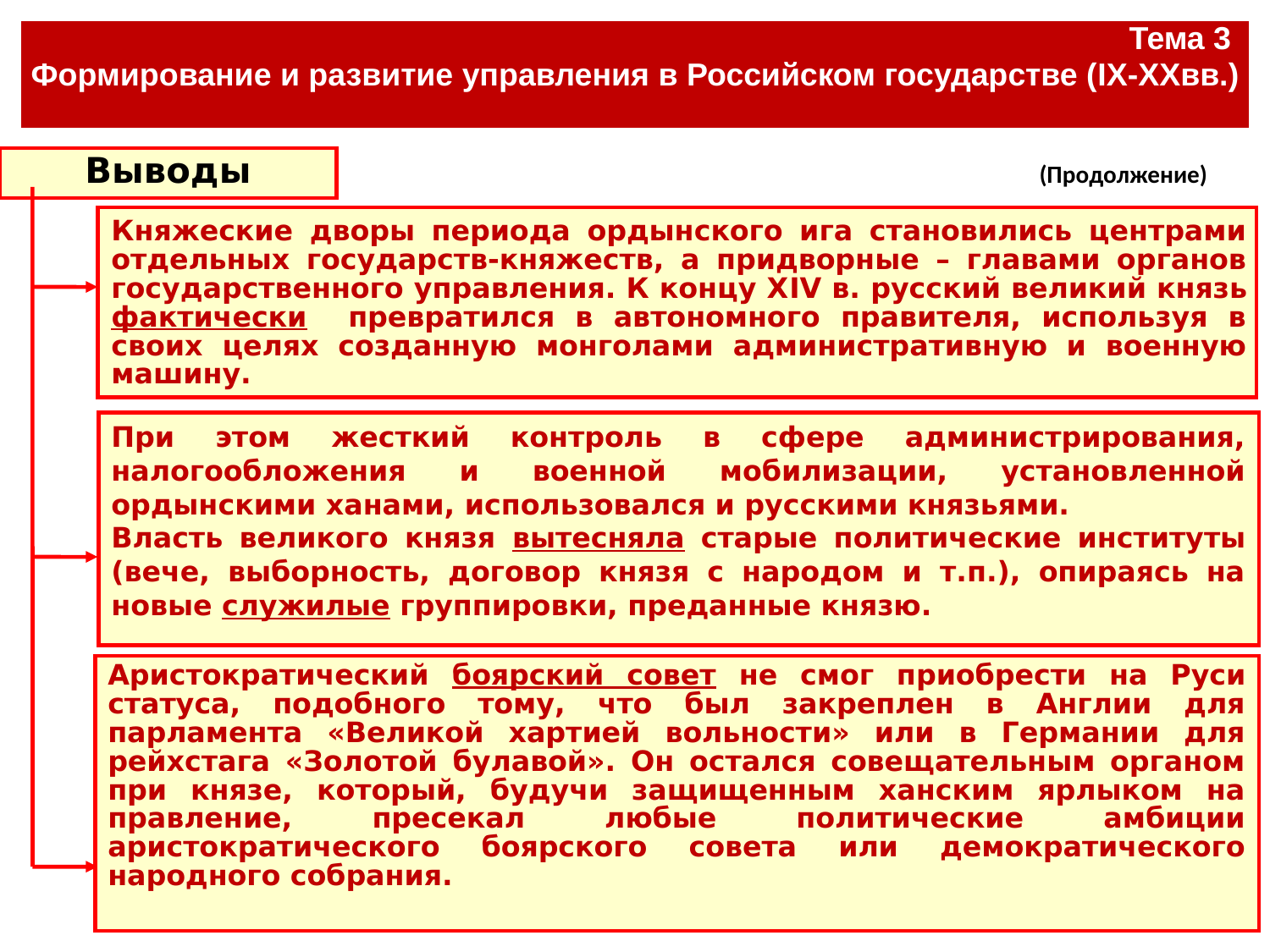

| Тема 3 Формирование и развитие управления в Российском государстве (IX-XXвв.) |
| --- |
#
Выводы
(Продолжение)

Княжеские дворы периода ордынского ига становились центрами отдельных государств-княжеств, а придворные – главами органов государственного управления. К концу ХIV в. русский великий князь фактически  превратился в автономного правителя, используя в своих целях созданную монголами административную и военную машину.

При этом жесткий контроль в сфере администрирования, налогообложения и военной мобилизации, установленной ордынскими ханами, использовался и русскими князьями.
Власть великого князя вытесняла старые политические институты (вече, выборность, договор князя с народом и т.п.), опираясь на новые служилые группировки, преданные князю.

Аристократический боярский совет не смог приобрести на Руси статуса, подобного тому, что был закреплен в Англии для парламента «Великой хартией вольности» или в Германии для рейхстага «Золотой булавой». Он остался совещательным органом при князе, который, будучи защищенным ханским ярлыком на правление, пресекал любые политические амбиции аристократического боярского совета или демократического народного собрания.